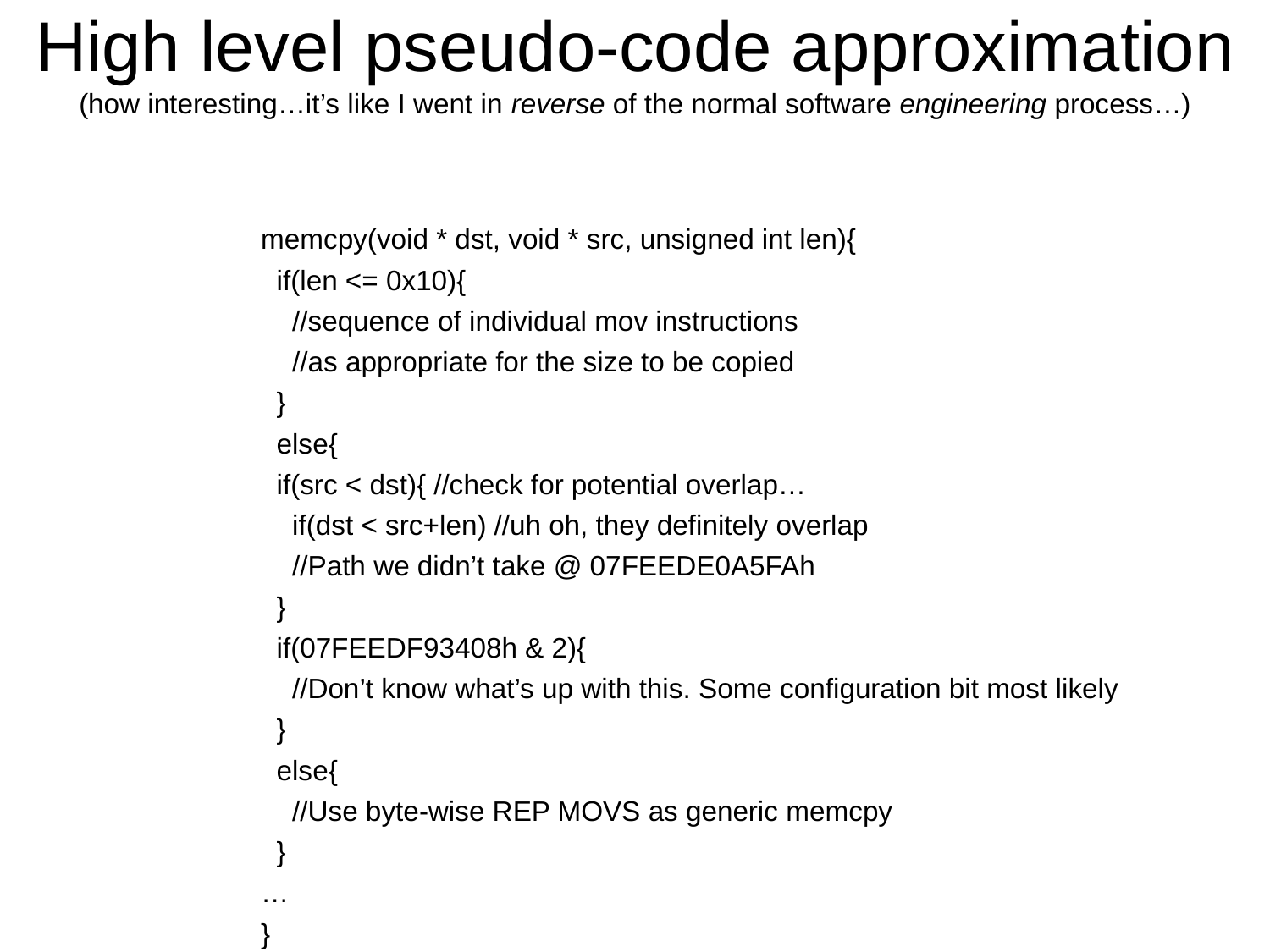

High level pseudo-code approximation
(how interesting…it’s like I went in reverse of the normal software engineering process…)
memcpy(void * dst, void * src, unsigned int len){
  if(len <= 0x10){
    //sequence of individual mov instructions
    //as appropriate for the size to be copied
  }
  else{
  if(src < dst){ //check for potential overlap…
    if(dst < src+len) //uh oh, they definitely overlap
    //Path we didn’t take @ 07FEEDE0A5FAh
  }
  if(07FEEDF93408h & 2){
    //Don’t know what’s up with this. Some configuration bit most likely
  }
  else{
    //Use byte-wise REP MOVS as generic memcpy
  }
…
}